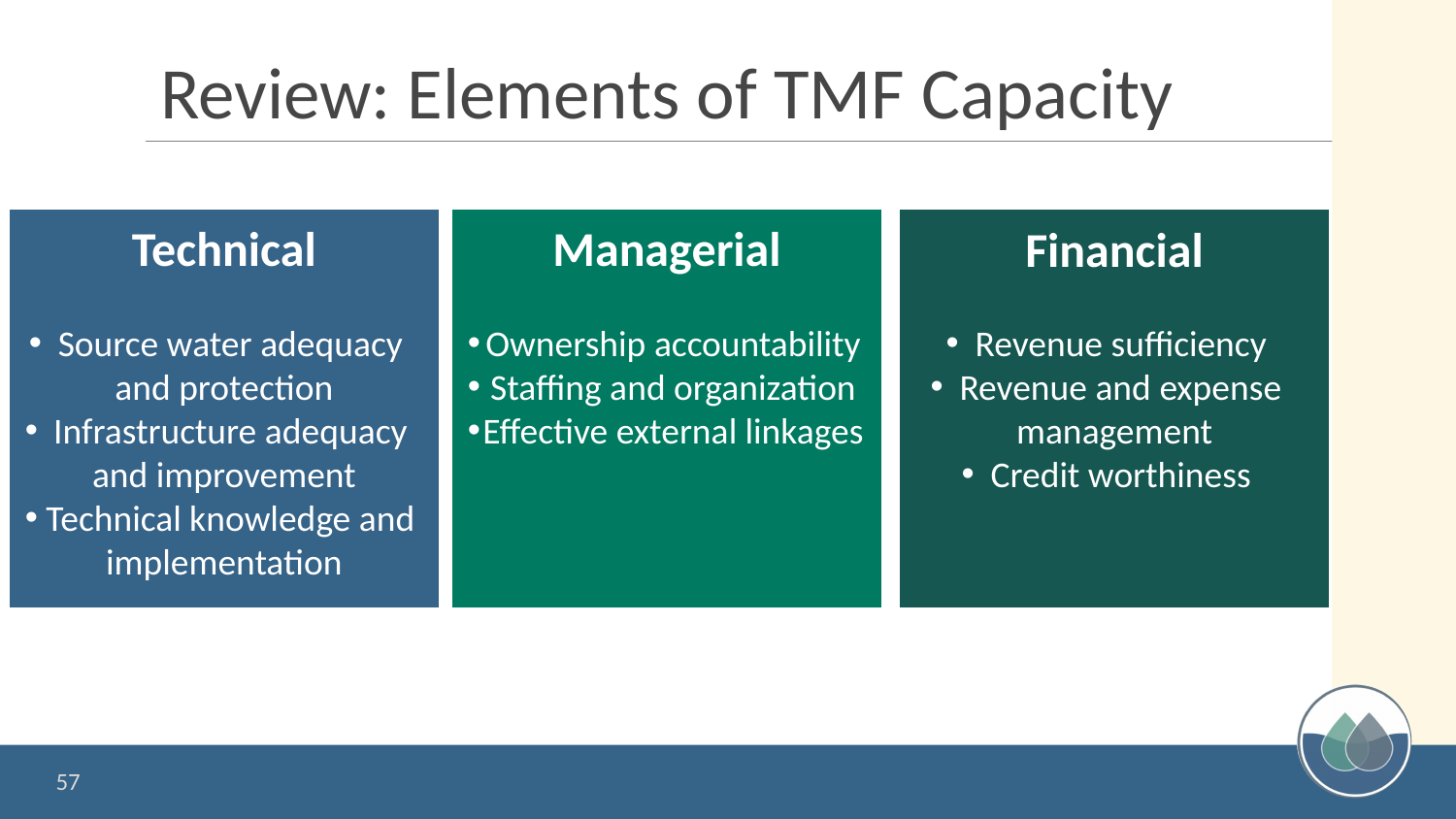

# Review: Elements of TMF Capacity
Technical

Source water adequacy and protection
Infrastructure adequacy and improvement
Technical knowledge and implementation
Managerial

Ownership accountability
Staffing and organization
Effective external linkages
Financial

Revenue sufficiency
Revenue and expense management
Credit worthiness
57